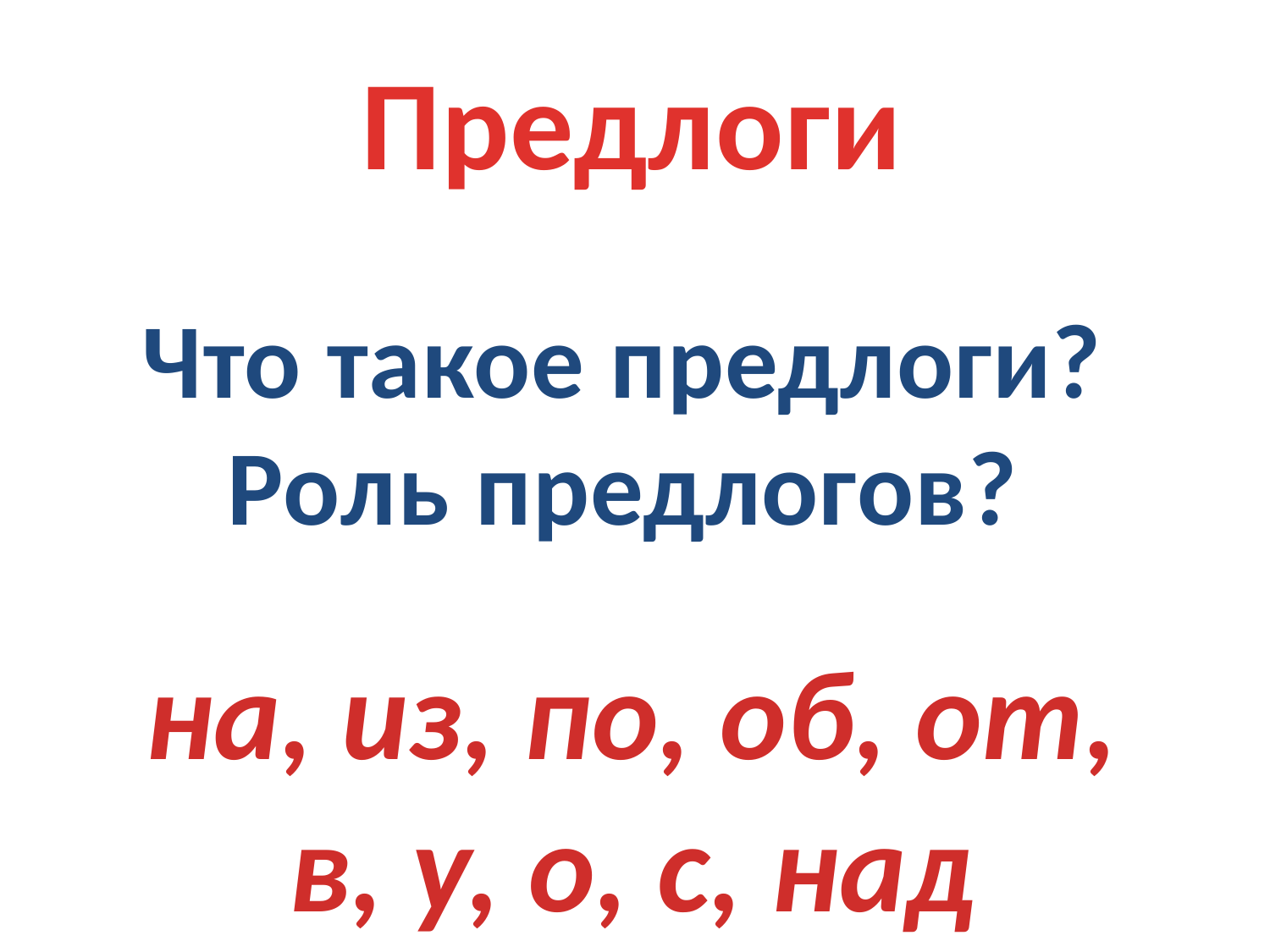

Предлоги
Что такое предлоги?
Роль предлогов?
на, из, по, об, от,
 в, у, о, с, над